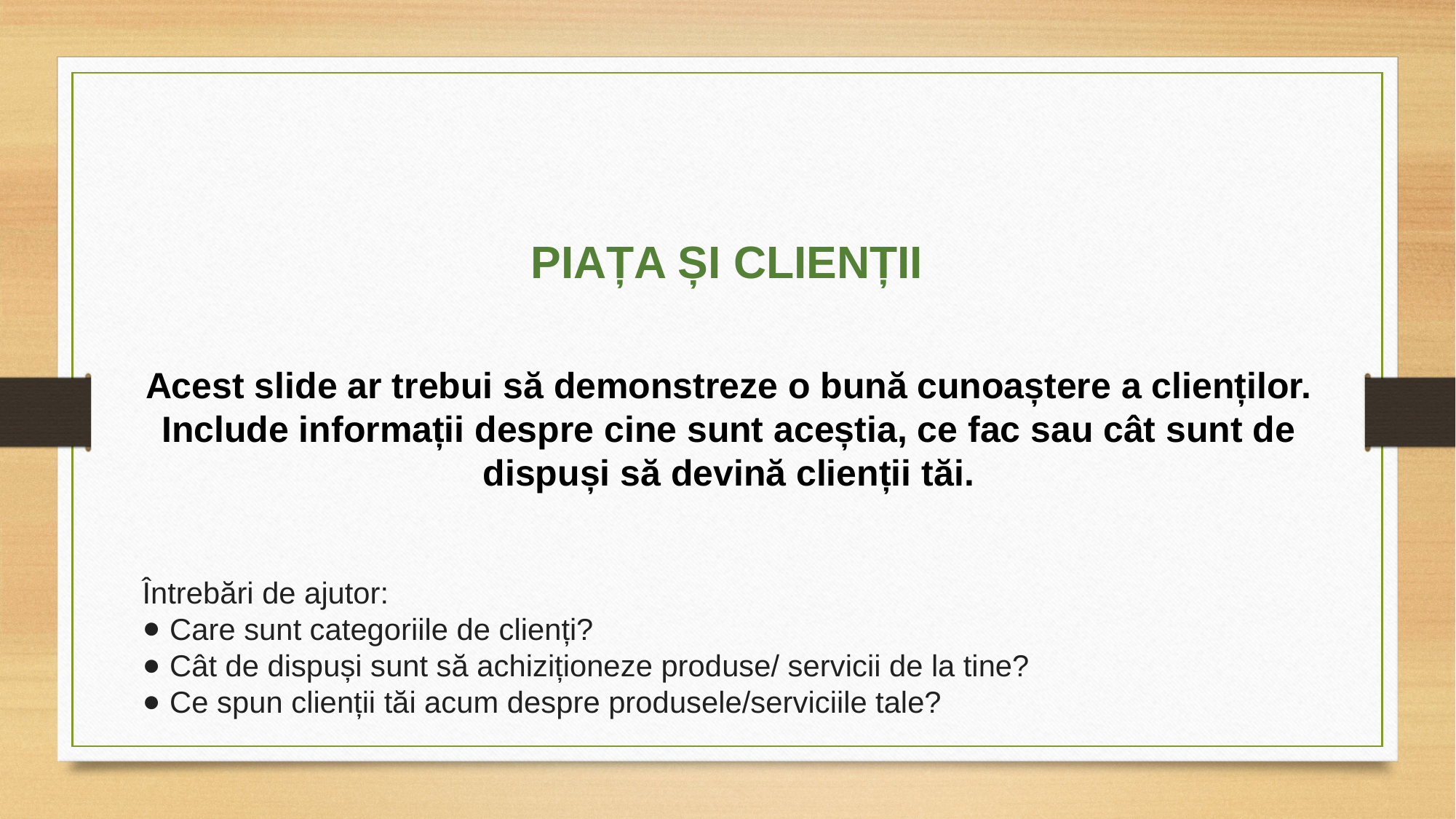

PIAȚA ȘI CLIENȚII
Acest slide ar trebui să demonstreze o bună cunoaștere a clienților. Include informații despre cine sunt aceștia, ce fac sau cât sunt de dispuși să devină clienții tăi.

Întrebări de ajutor:
Care sunt categoriile de clienți?
Cât de dispuși sunt să achiziționeze produse/ servicii de la tine?
Ce spun clienții tăi acum despre produsele/serviciile tale?